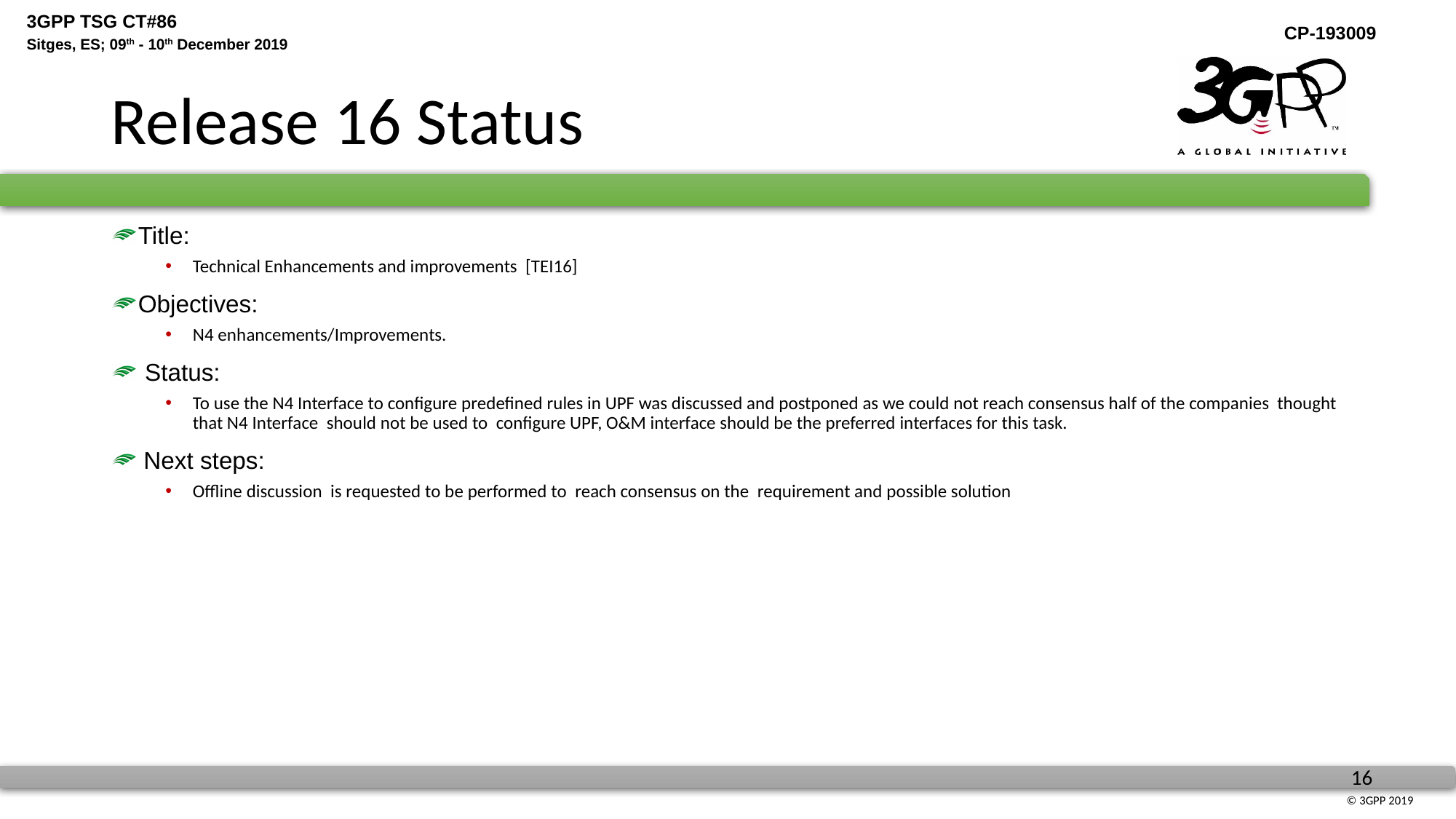

# Release 16 Status
Title:
Technical Enhancements and improvements  [TEI16]
Objectives:
N4 enhancements/Improvements.
 Status:
To use the N4 Interface to configure predefined rules in UPF was discussed and postponed as we could not reach consensus half of the companies  thought that N4 Interface  should not be used to  configure UPF, O&M interface should be the preferred interfaces for this task.
 Next steps:
Offline discussion  is requested to be performed to  reach consensus on the  requirement and possible solution